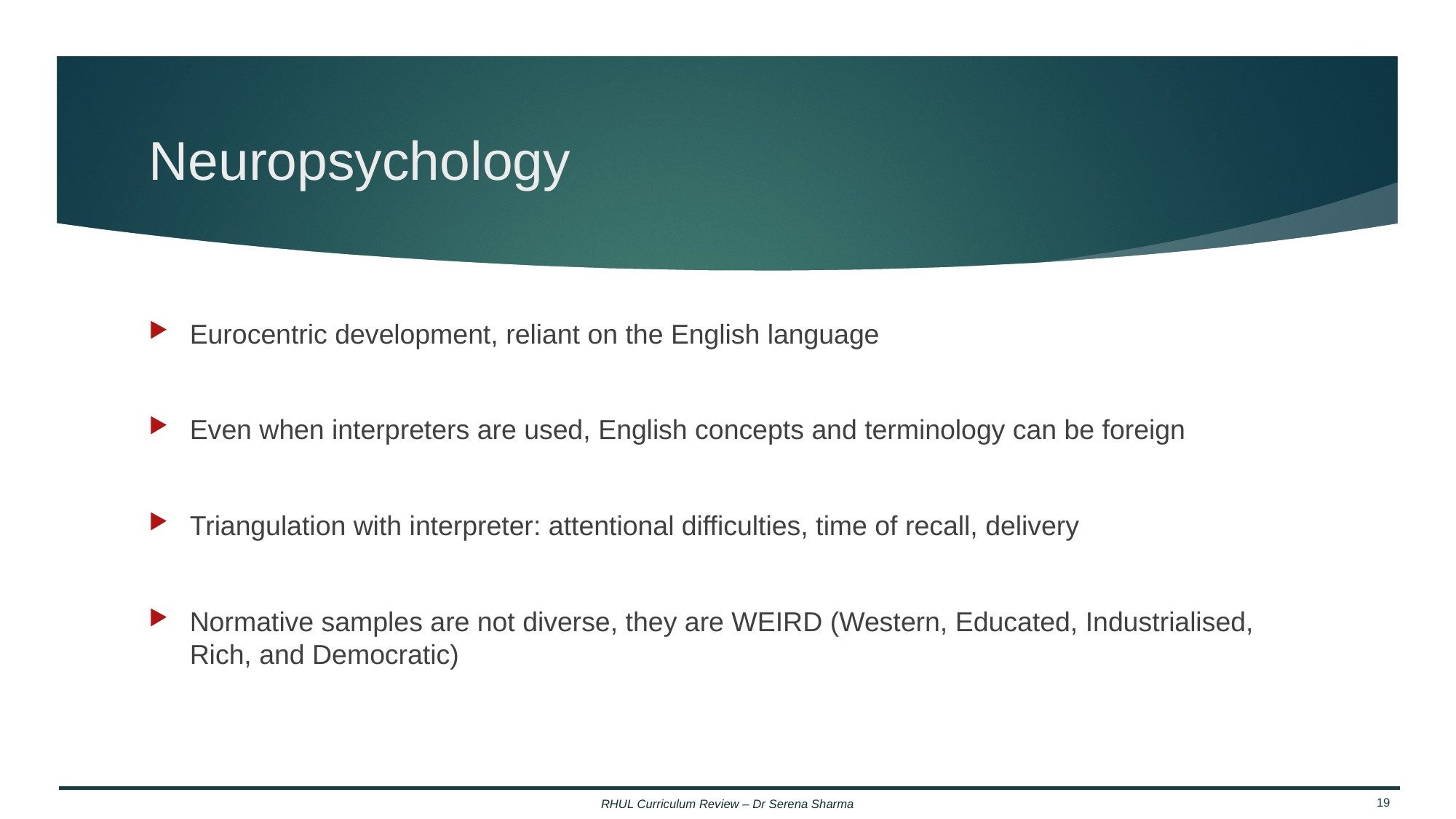

# Neuropsychology
Eurocentric development, reliant on the English language

Even when interpreters are used, English concepts and terminology can be foreign

Triangulation with interpreter: attentional difficulties, time of recall, delivery

Normative samples are not diverse, they are WEIRD (Western, Educated, Industrialised, Rich, and Democratic)

RHUL Curriculum Review – Dr Serena Sharma